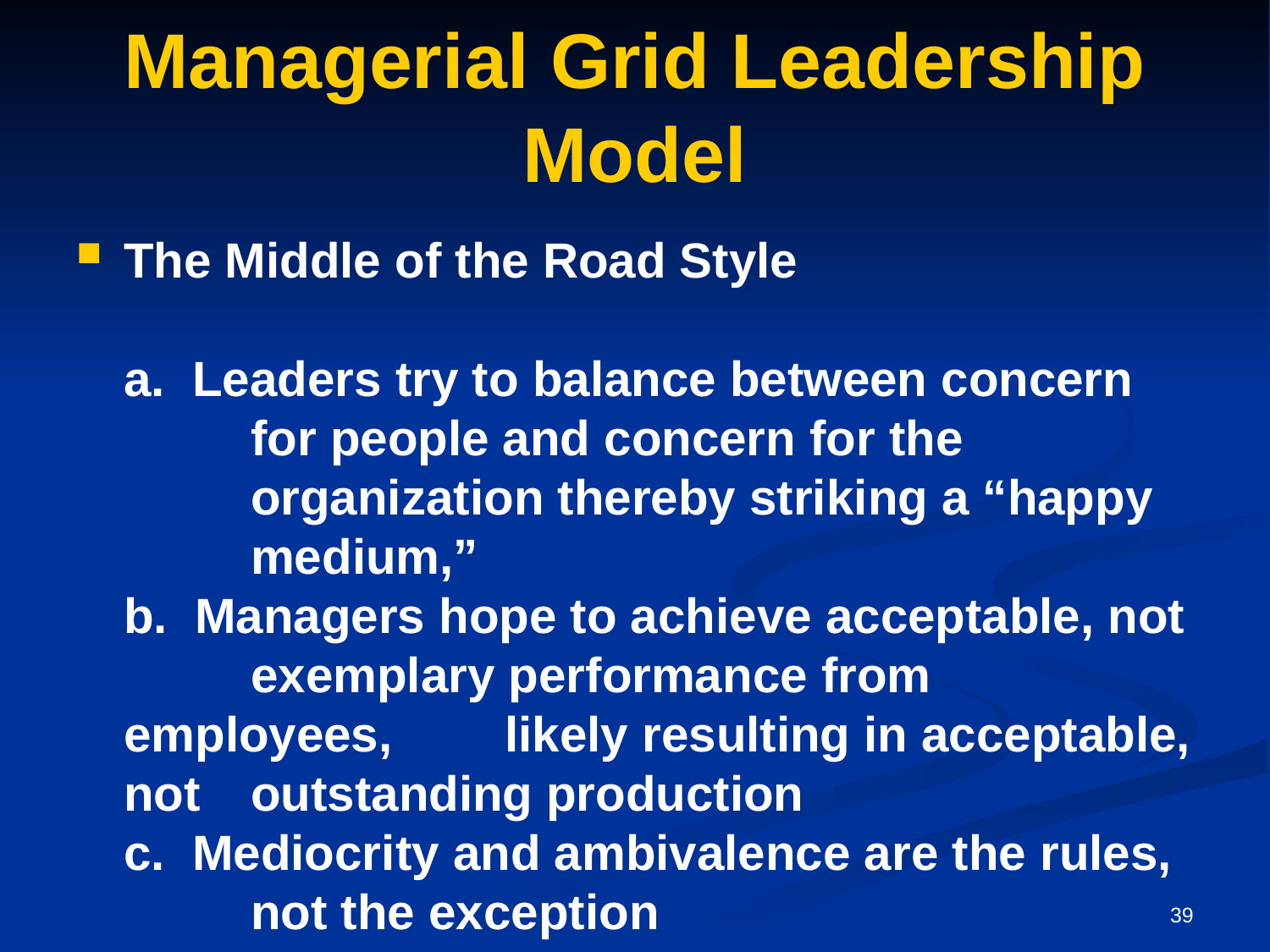

# Managerial Grid Leadership Model
The Middle of the Road Style

	a.  Leaders try to balance between concern 	for people and concern for the 		     	organization thereby striking a “happy 	medium,”
	b.  Managers hope to achieve acceptable, not 	exemplary performance from employees, 	likely resulting in acceptable, not 	outstanding production
	c.  Mediocrity and ambivalence are the rules, 	not the exception

39